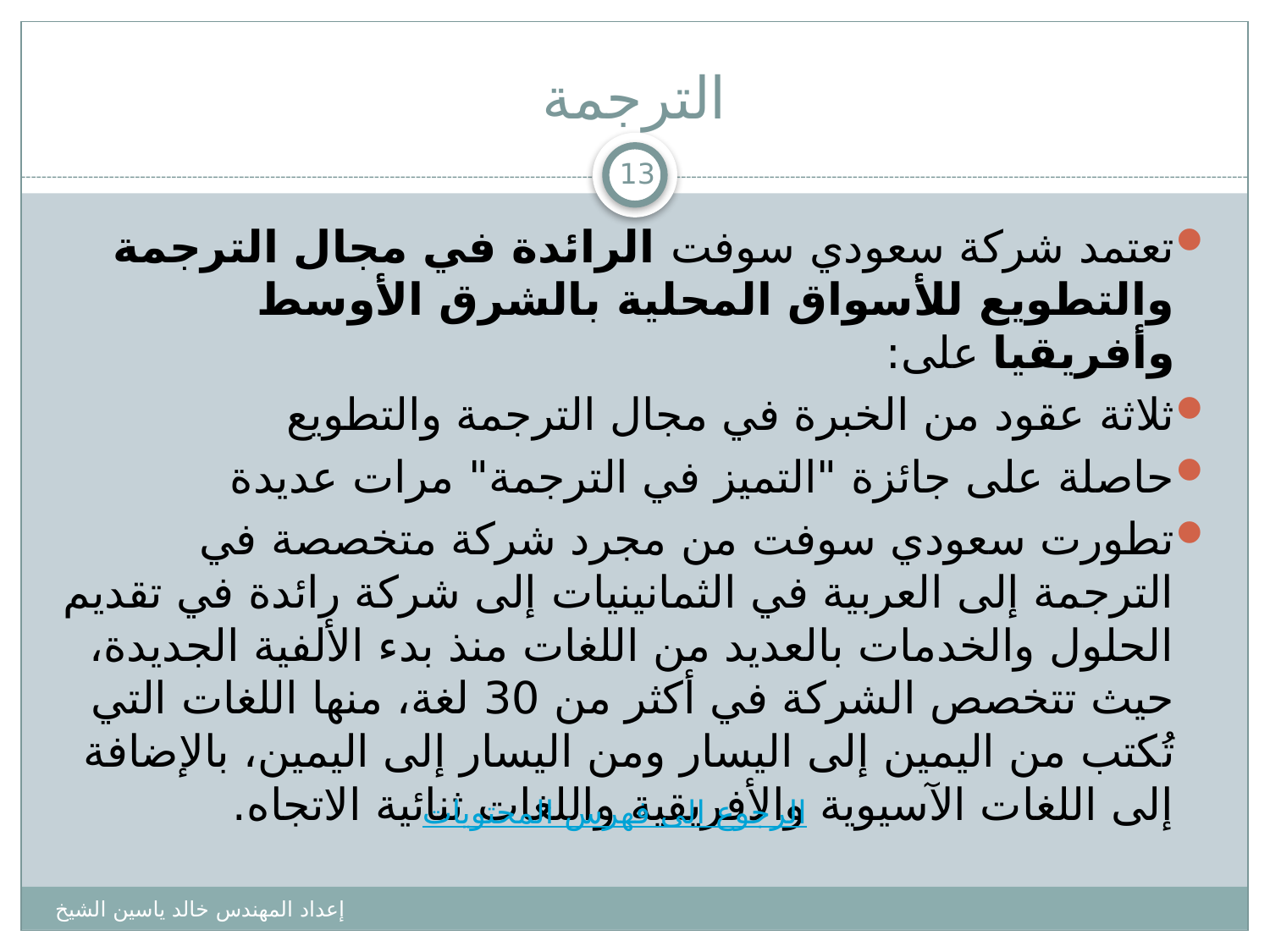

# الترجمة
13
تعتمد شركة سعودي سوفت الرائدة في مجال الترجمة والتطويع للأسواق المحلية بالشرق الأوسط وأفريقيا على:
ثلاثة عقود من الخبرة في مجال الترجمة والتطويع
حاصلة على جائزة "التميز في الترجمة" مرات عديدة
تطورت سعودي سوفت من مجرد شركة متخصصة في الترجمة إلى العربية في الثمانينيات إلى شركة رائدة في تقديم الحلول والخدمات بالعديد من اللغات منذ بدء الألفية الجديدة، حيث تتخصص الشركة في أكثر من 30 لغة، منها اللغات التي تُكتب من اليمين إلى اليسار ومن اليسار إلى اليمين، بالإضافة إلى اللغات الآسيوية والأفريقية واللغات ثنائية الاتجاه.
الرجوع الى فهرس المحتويات
إعداد المهندس خالد ياسين الشيخ